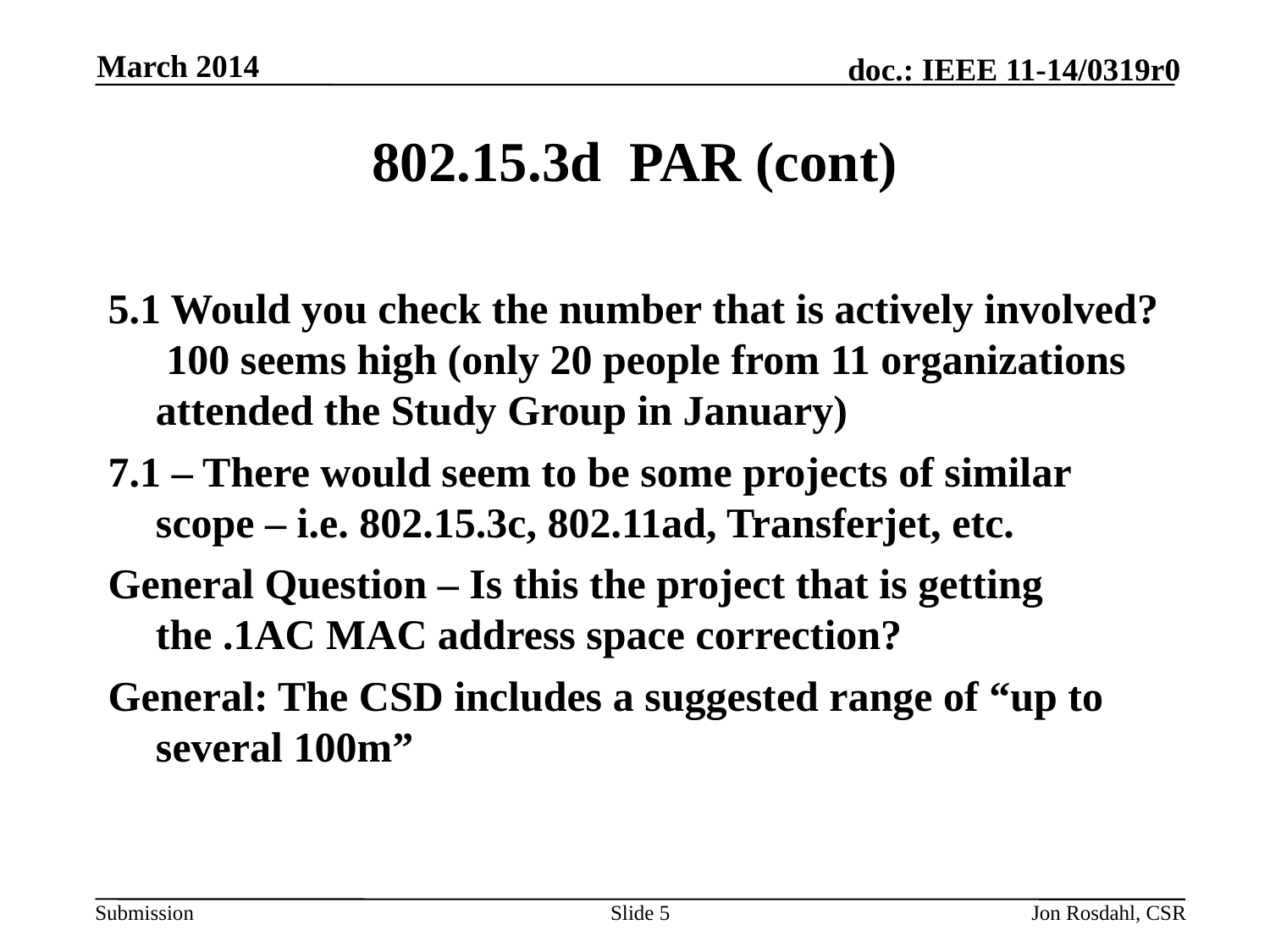

March 2014
# 802.15.3d  PAR (cont)
5.1 Would you check the number that is actively involved?  100 seems high (only 20 people from 11 organizations attended the Study Group in January)
7.1 – There would seem to be some projects of similar scope – i.e. 802.15.3c, 802.11ad, Transferjet, etc.
General Question – Is this the project that is getting the .1AC MAC address space correction?
General: The CSD includes a suggested range of “up to several 100m”

Slide 5
Jon Rosdahl, CSR